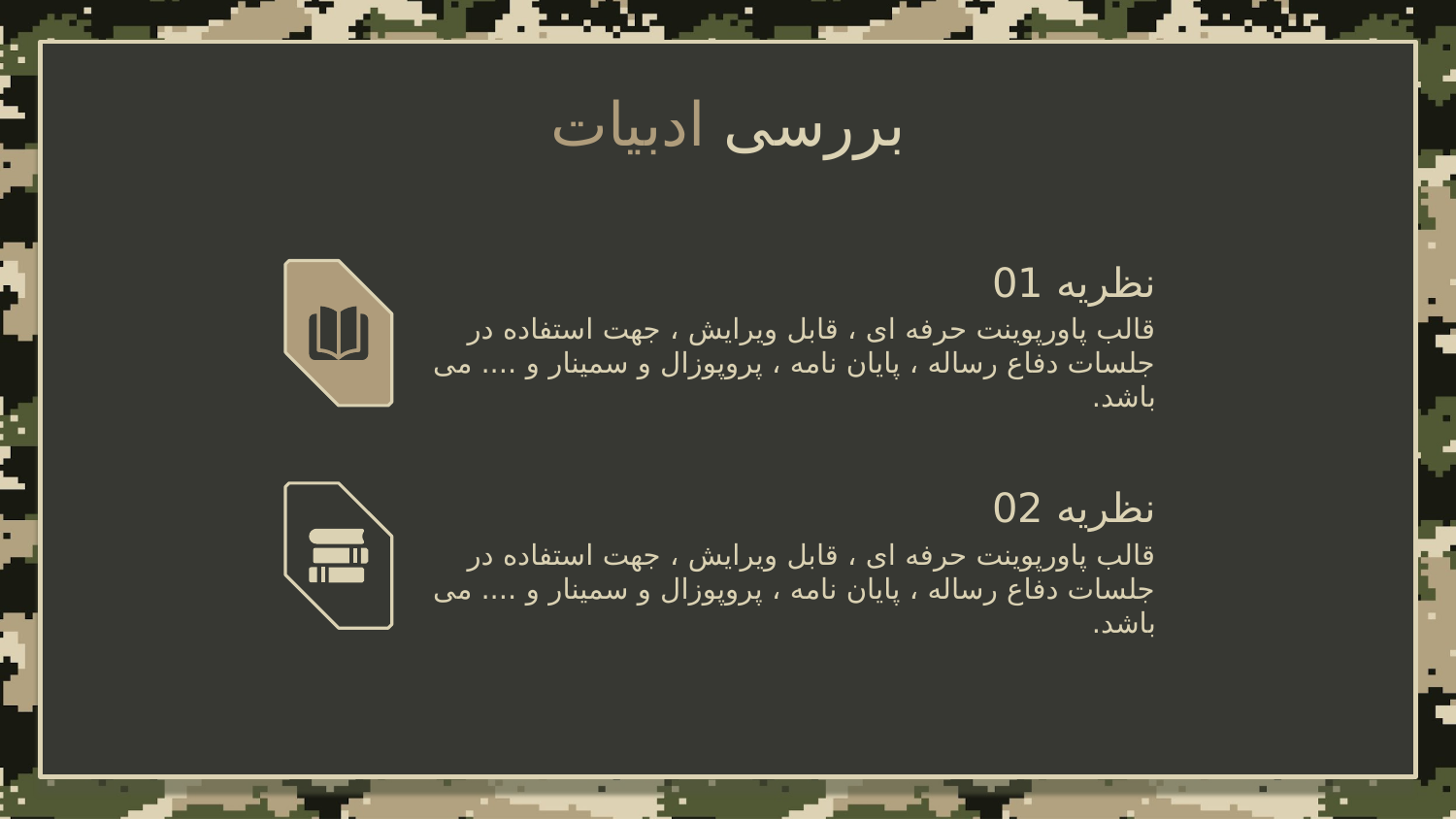

# بررسی ادبیات
نظریه 01

قالب پاورپوينت حرفه ای ، قابل ویرایش ، جهت استفاده در جلسات دفاع رساله ، پایان نامه ، پروپوزال و سمینار و .... می باشد.
نظریه 02

قالب پاورپوينت حرفه ای ، قابل ویرایش ، جهت استفاده در جلسات دفاع رساله ، پایان نامه ، پروپوزال و سمینار و .... می باشد.